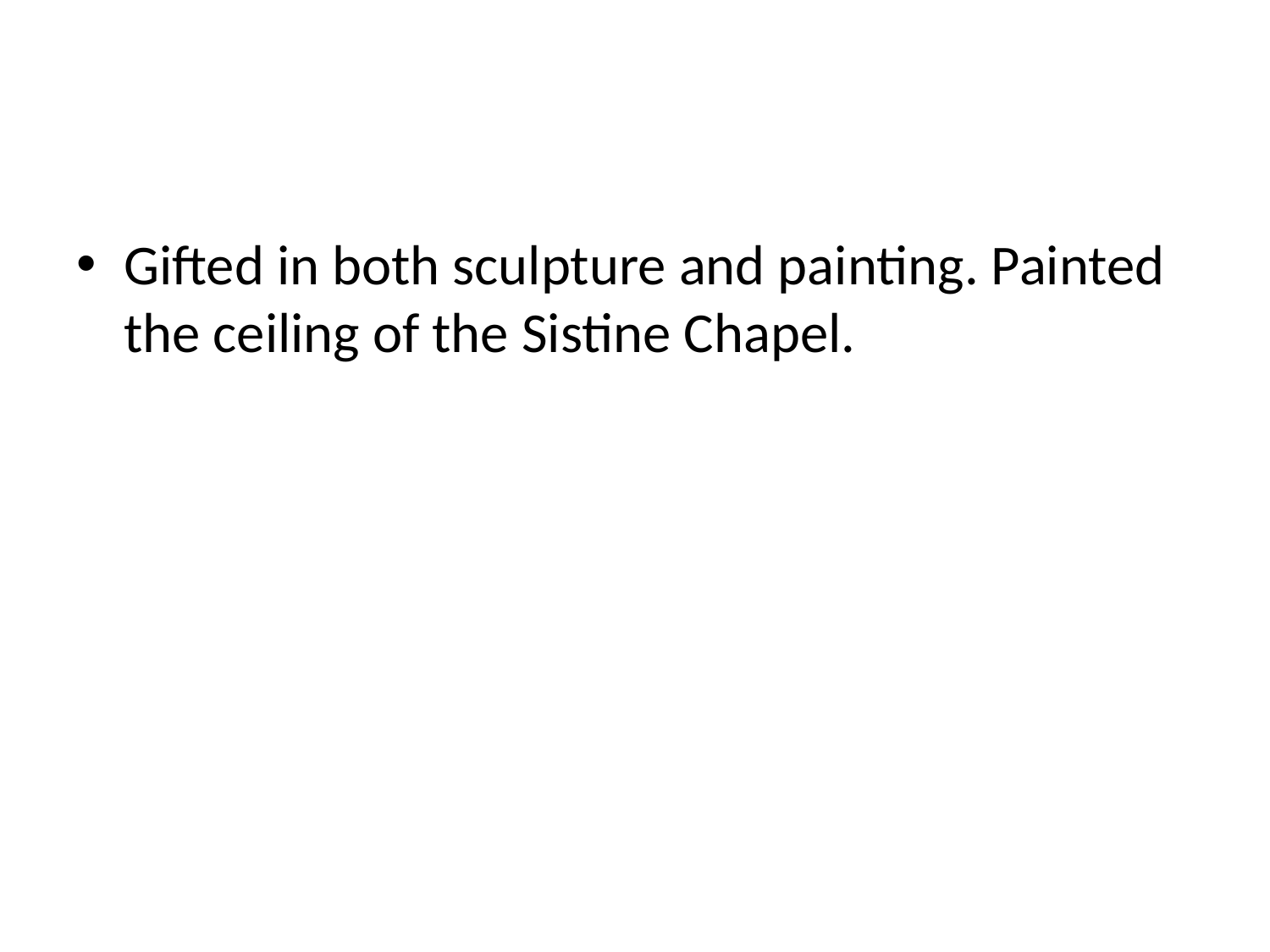

#
Gifted in both sculpture and painting. Painted the ceiling of the Sistine Chapel.